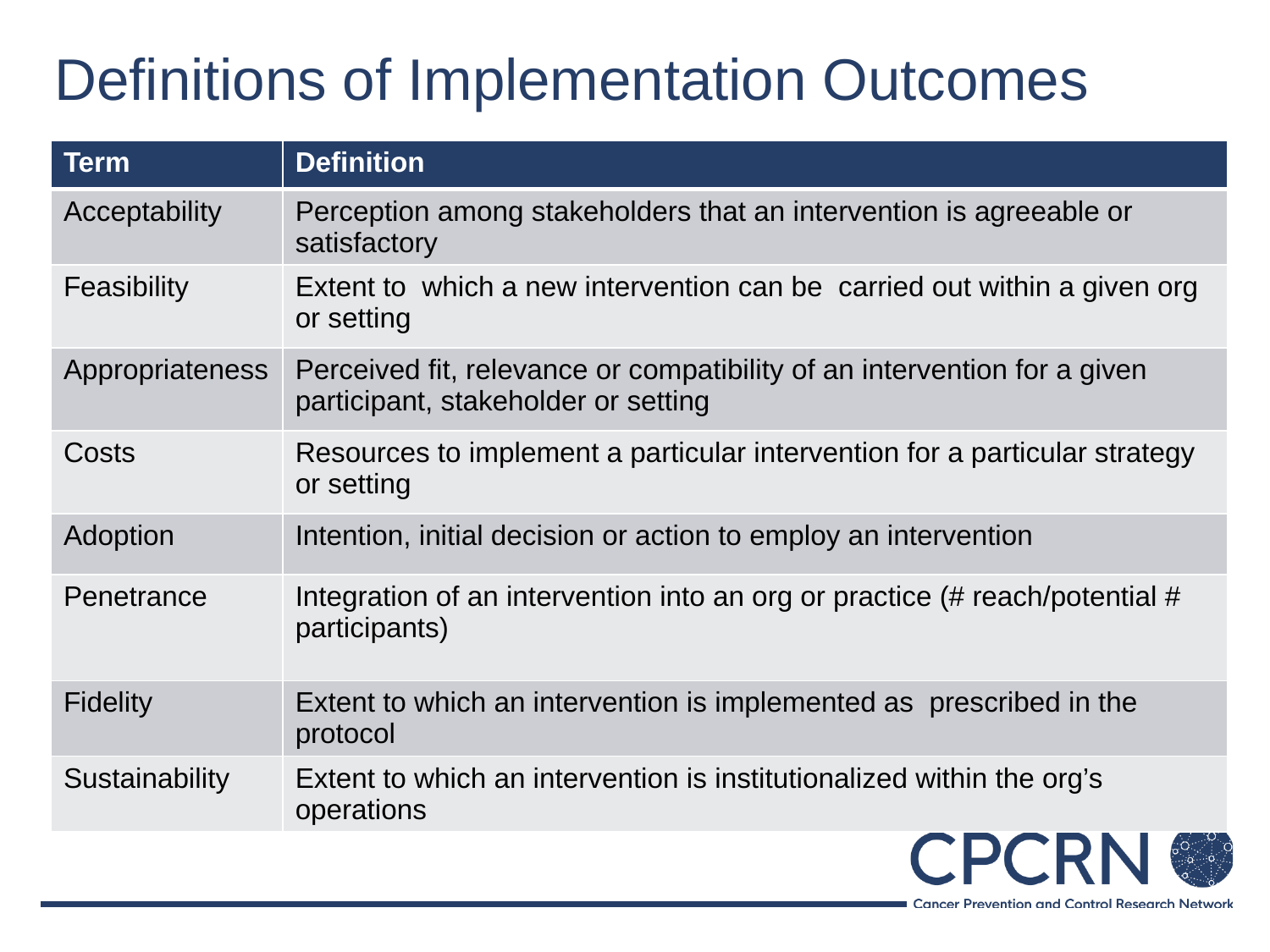

# Definitions of Implementation Outcomes
| Term | Definition |
| --- | --- |
| Acceptability | Perception among stakeholders that an intervention is agreeable or satisfactory |
| Feasibility | Extent to which a new intervention can be carried out within a given org or setting |
| Appropriateness | Perceived fit, relevance or compatibility of an intervention for a given participant, stakeholder or setting |
| Costs | Resources to implement a particular intervention for a particular strategy or setting |
| Adoption | Intention, initial decision or action to employ an intervention |
| Penetrance | Integration of an intervention into an org or practice (# reach/potential # participants) |
| Fidelity | Extent to which an intervention is implemented as prescribed in the protocol |
| Sustainability | Extent to which an intervention is institutionalized within the org’s operations |